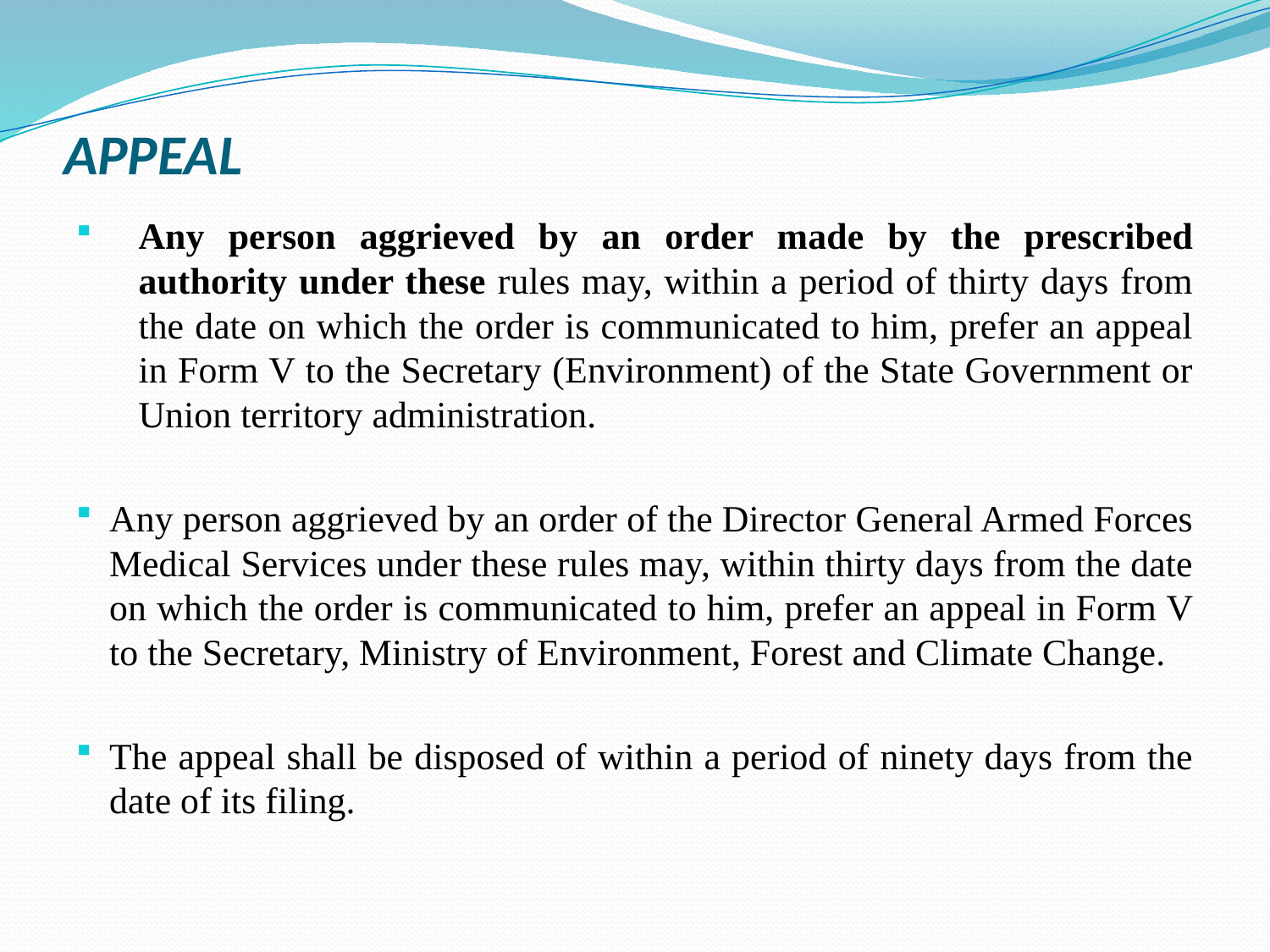

# APPEAL
Any person aggrieved by an order made by the prescribed authority under these rules may, within a period of thirty days from the date on which the order is communicated to him, prefer an appeal in Form V to the Secretary (Environment) of the State Government or Union territory administration.

Any person aggrieved by an order of the Director General Armed Forces Medical Services under these rules may, within thirty days from the date on which the order is communicated to him, prefer an appeal in Form V to the Secretary, Ministry of Environment, Forest and Climate Change.

The appeal shall be disposed of within a period of ninety days from the date of its filing.